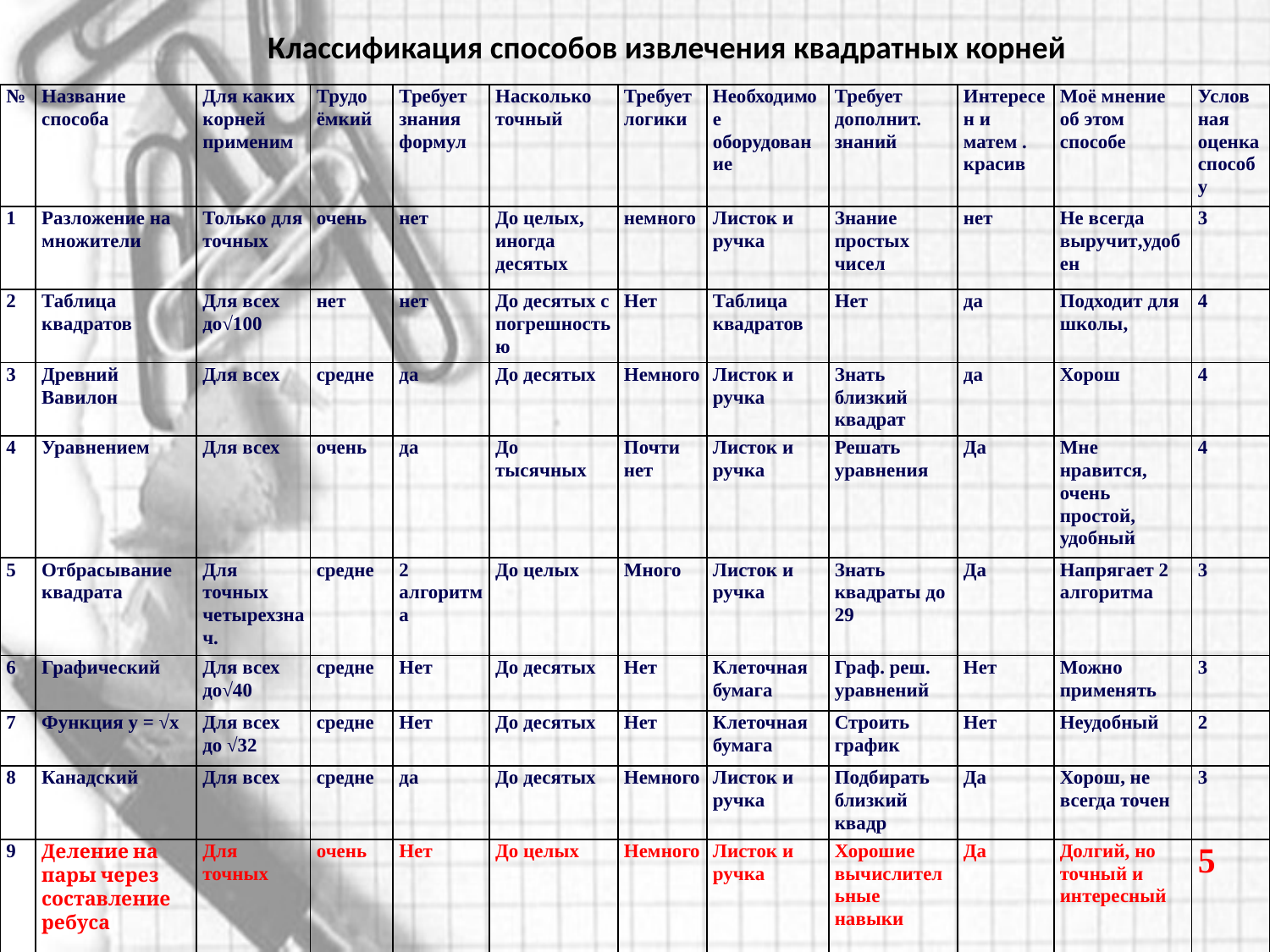

Классификация способов извлечения квадратных корней
| № | Название способа | Для каких корней применим | Трудо ёмкий | Требует знания формул | Насколько точный | Требует логики | Необходимое оборудование | Требует дополнит. знаний | Интересен и матем . красив | Моё мнение об этом способе | Услов ная оценка способу |
| --- | --- | --- | --- | --- | --- | --- | --- | --- | --- | --- | --- |
| 1 | Разложение на множители | Только для точных | очень | нет | До целых, иногда десятых | немного | Листок и ручка | Знание простых чисел | нет | Не всегда выручит,удобен | 3 |
| 2 | Таблица квадратов | Для всех до√100 | нет | нет | До десятых с погрешностью | Нет | Таблица квадратов | Нет | да | Подходит для школы, | 4 |
| 3 | Древний Вавилон | Для всех | средне | да | До десятых | Немного | Листок и ручка | Знать близкий квадрат | да | Хорош | 4 |
| 4 | Уравнением | Для всех | очень | да | До тысячных | Почти нет | Листок и ручка | Решать уравнения | Да | Мне нравится, очень простой, удобный | 4 |
| 5 | Отбрасывание квадрата | Для точных четырехзнач. | средне | 2 алгоритма | До целых | Много | Листок и ручка | Знать квадраты до 29 | Да | Напрягает 2 алгоритма | 3 |
| 6 | Графический | Для всех до√40 | средне | Нет | До десятых | Нет | Клеточная бумага | Граф. реш. уравнений | Нет | Можно применять | 3 |
| 7 | Функция у = √х | Для всех до √32 | средне | Нет | До десятых | Нет | Клеточная бумага | Строить график | Нет | Неудобный | 2 |
| 8 | Канадский | Для всех | средне | да | До десятых | Немного | Листок и ручка | Подбирать близкий квадр | Да | Хорош, не всегда точен | 3 |
| 9 | Деление на пары через составление ребуса | Для точных | очень | Нет | До целых | Немного | Листок и ручка | Хорошие вычислительные навыки | Да | Долгий, но точный и интересный | 5 |